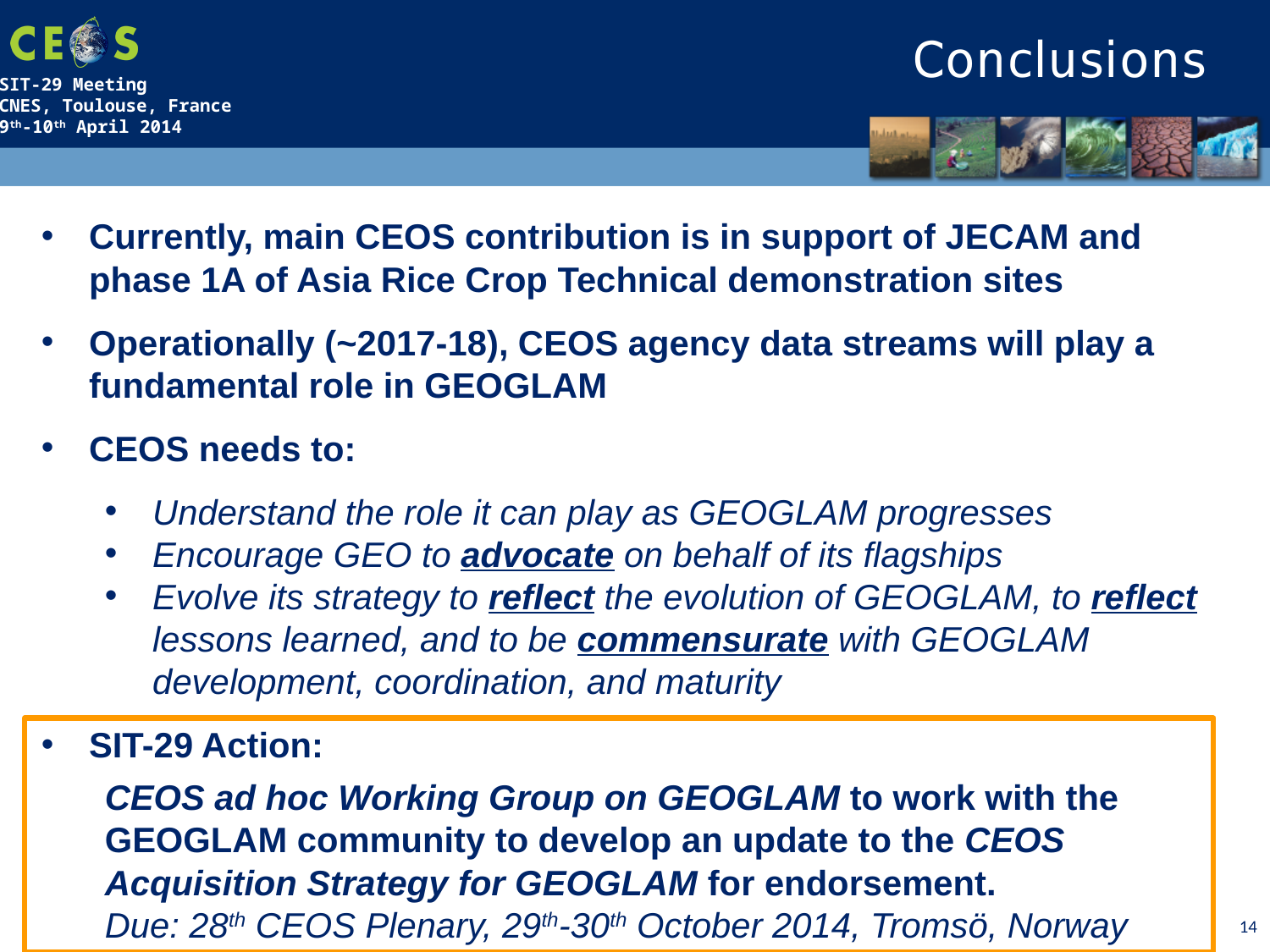

Conclusions
Currently, main CEOS contribution is in support of JECAM and phase 1A of Asia Rice Crop Technical demonstration sites
Operationally (~2017-18), CEOS agency data streams will play a fundamental role in GEOGLAM
CEOS needs to:
Understand the role it can play as GEOGLAM progresses
Encourage GEO to advocate on behalf of its flagships
Evolve its strategy to reflect the evolution of GEOGLAM, to reflect lessons learned, and to be commensurate with GEOGLAM development, coordination, and maturity
SIT-29 Action:
CEOS ad hoc Working Group on GEOGLAM to work with the GEOGLAM community to develop an update to the CEOS Acquisition Strategy for GEOGLAM for endorsement.
Due: 28th CEOS Plenary, 29th-30th October 2014, Tromsö, Norway

14